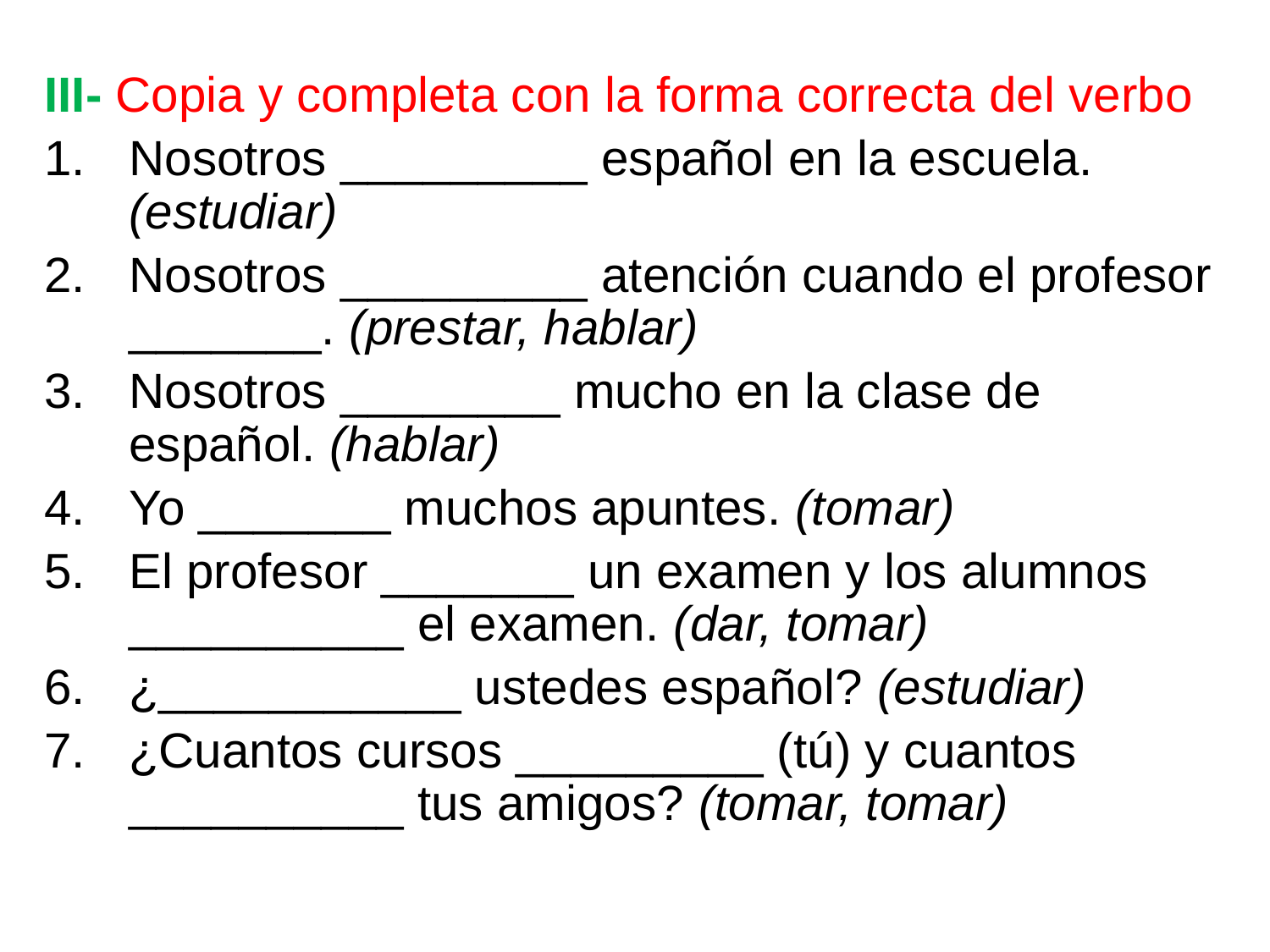

III- Copia y completa con la forma correcta del verbo
Nosotros _________ español en la escuela. (estudiar)
Nosotros _________ atención cuando el profesor _______. (prestar, hablar)
Nosotros ________ mucho en la clase de español. (hablar)
Yo _______ muchos apuntes. (tomar)
El profesor _______ un examen y los alumnos __________ el examen. (dar, tomar)
¿___________ ustedes español? (estudiar)
¿Cuantos cursos _________ (tú) y cuantos __________ tus amigos? (tomar, tomar)